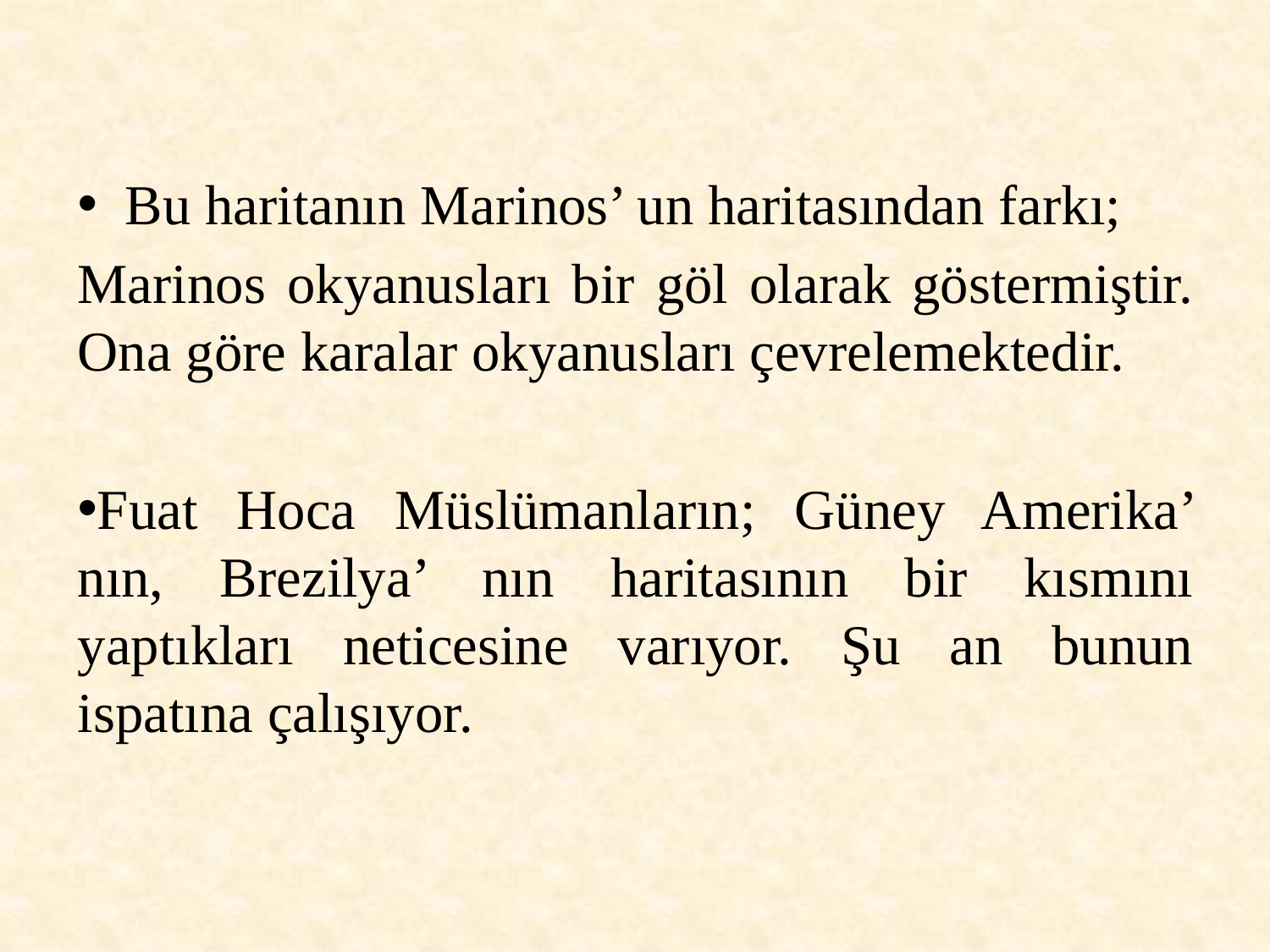

Bu haritanın Marinos’ un haritasından farkı;
Marinos okyanusları bir göl olarak göstermiştir. Ona göre karalar okyanusları çevrelemektedir.

Fuat Hoca Müslümanların; Güney Amerika’ nın, Brezilya’ nın haritasının bir kısmını yaptıkları neticesine varıyor. Şu an bunun ispatına çalışıyor.